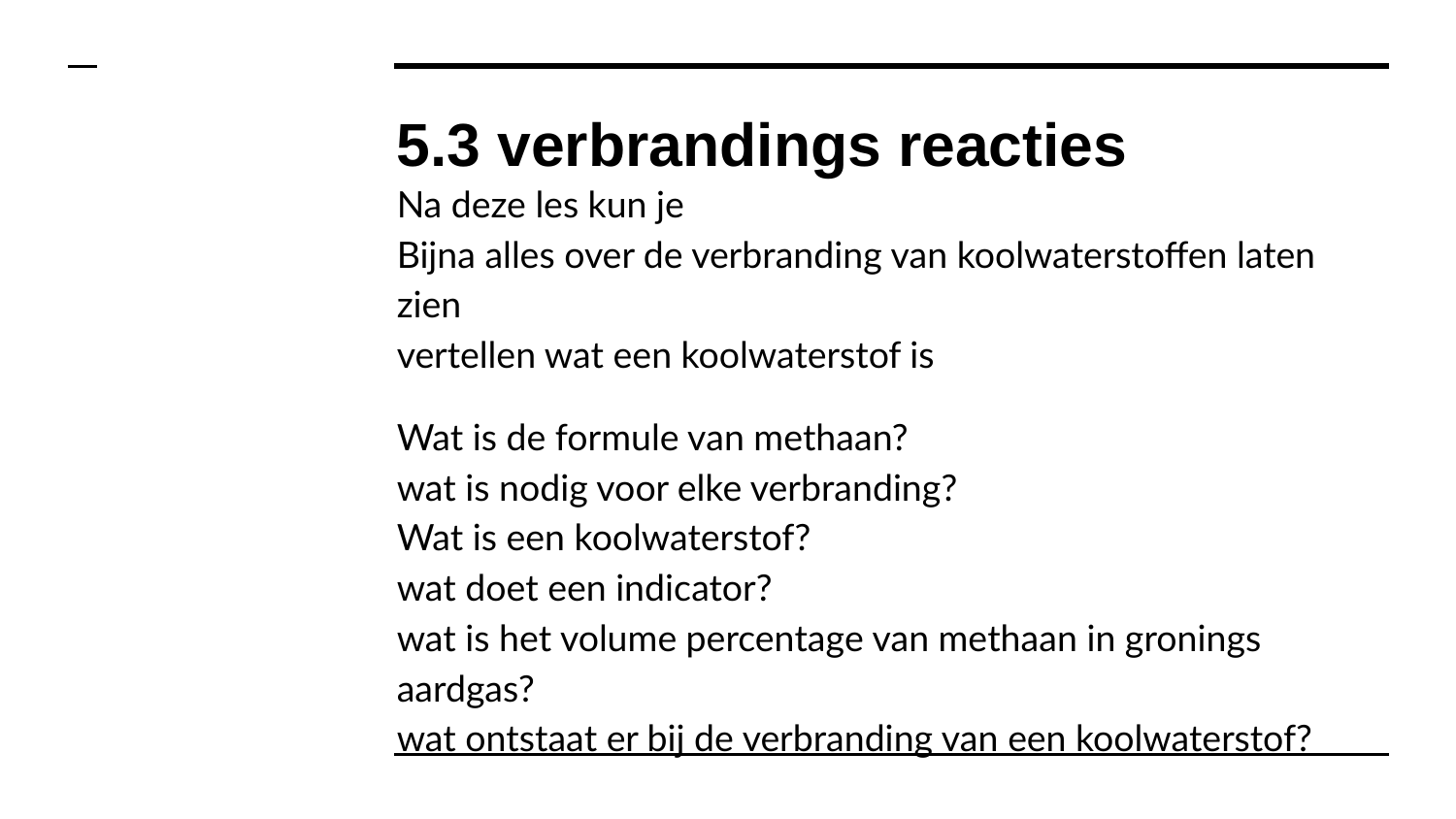

# 5.3 verbrandings reacties
Na deze les kun je
Bijna alles over de verbranding van koolwaterstoffen laten zien
vertellen wat een koolwaterstof is
Wat is de formule van methaan?
wat is nodig voor elke verbranding?
Wat is een koolwaterstof?
wat doet een indicator?
wat is het volume percentage van methaan in gronings aardgas?
wat ontstaat er bij de verbranding van een koolwaterstof?